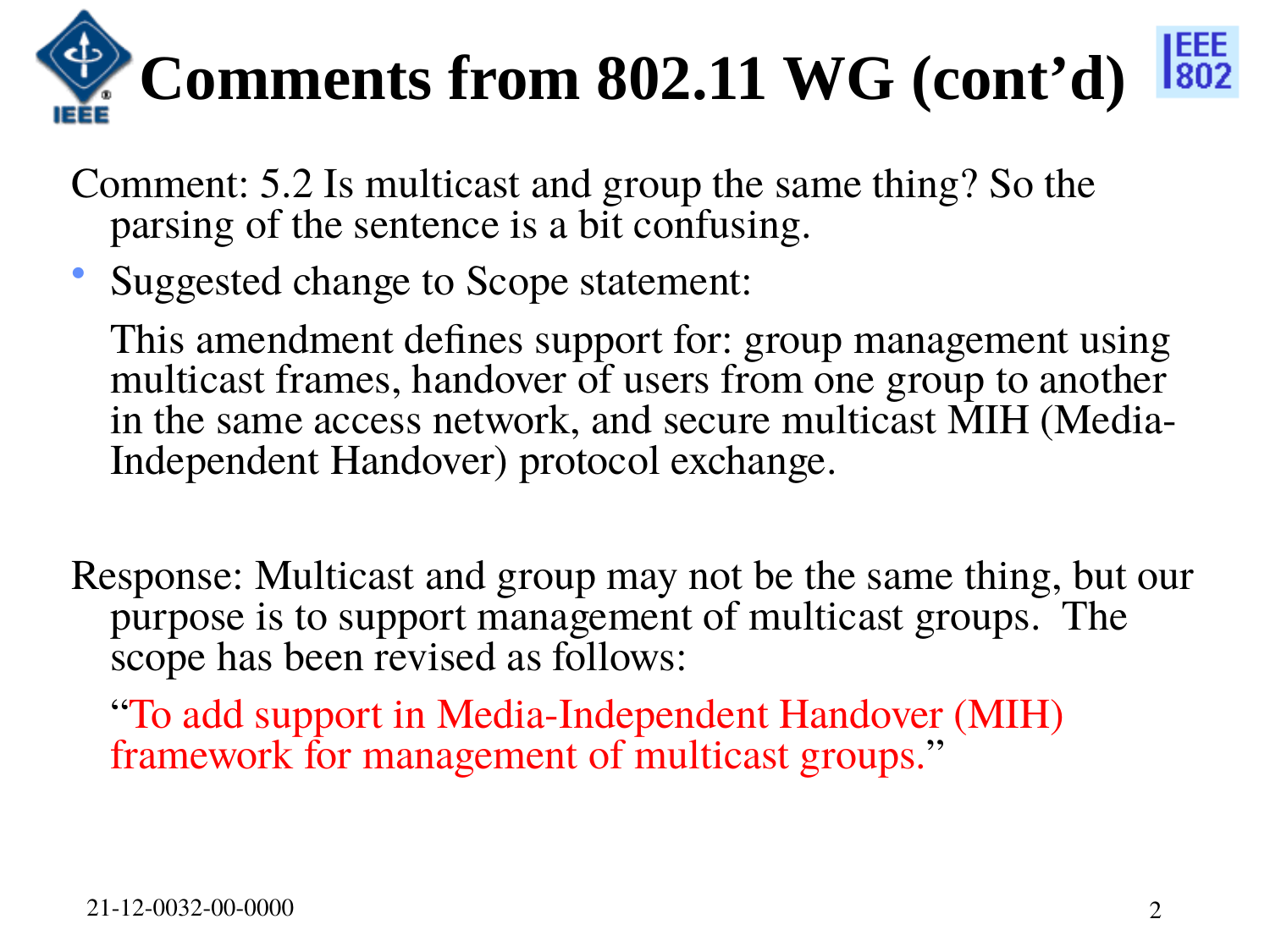

# Comments from 802.11 WG (cont’d)
Comment: 5.2 Is multicast and group the same thing? So the parsing of the sentence is a bit confusing.
Suggested change to Scope statement:
	This amendment defines support for: group management using multicast frames, handover of users from one group to another in the same access network, and secure multicast MIH (Media-Independent Handover) protocol exchange.

Response: Multicast and group may not be the same thing, but our purpose is to support management of multicast groups.  The scope has been revised as follows:
	“To add support in Media-Independent Handover (MIH) framework for management of multicast groups.”

21-12-0032-00-0000
2